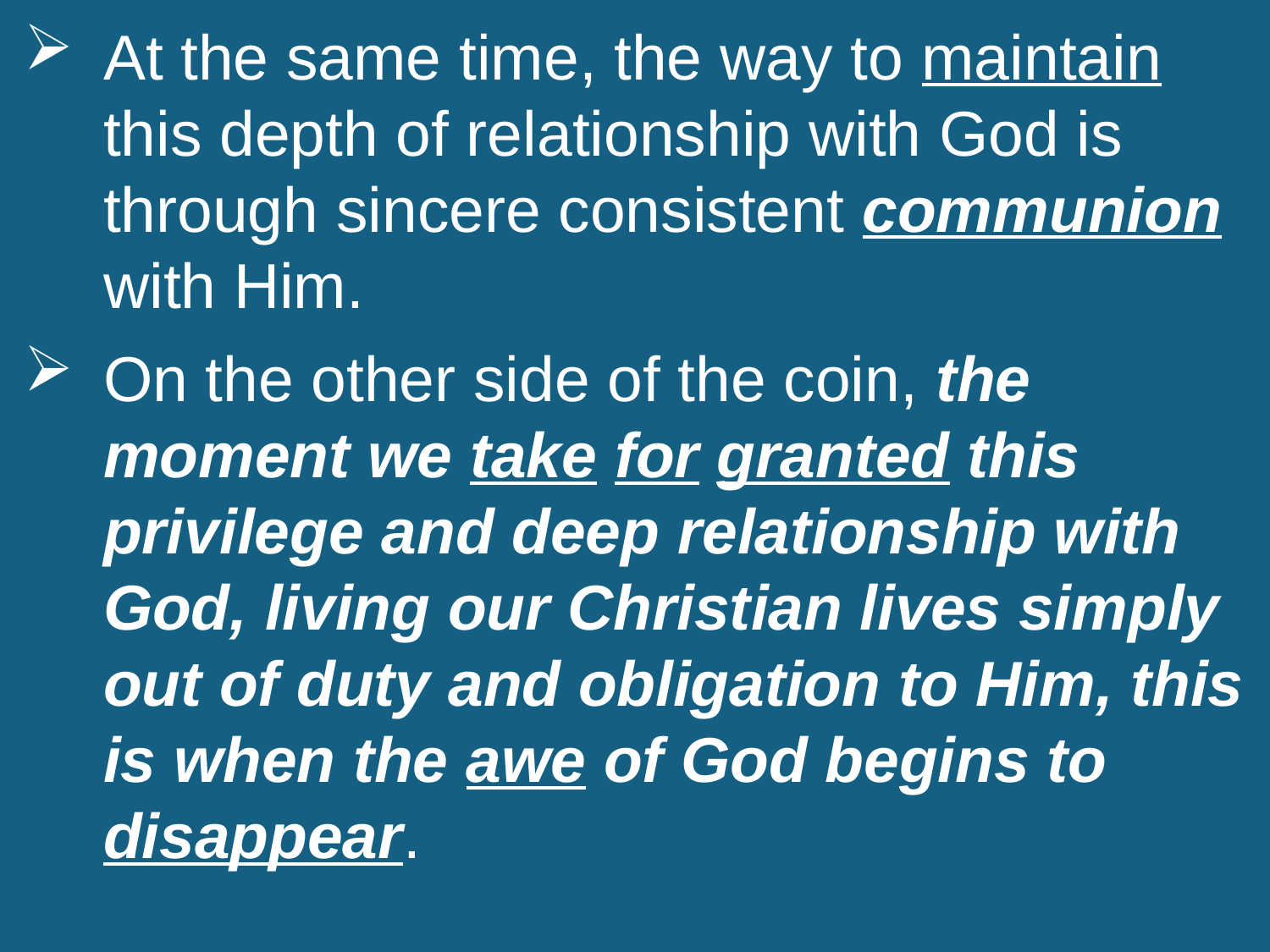

At the same time, the way to maintain this depth of relationship with God is through sincere consistent communion with Him.
On the other side of the coin, the moment we take for granted this privilege and deep relationship with God, living our Christian lives simply out of duty and obligation to Him, this is when the awe of God begins to disappear.